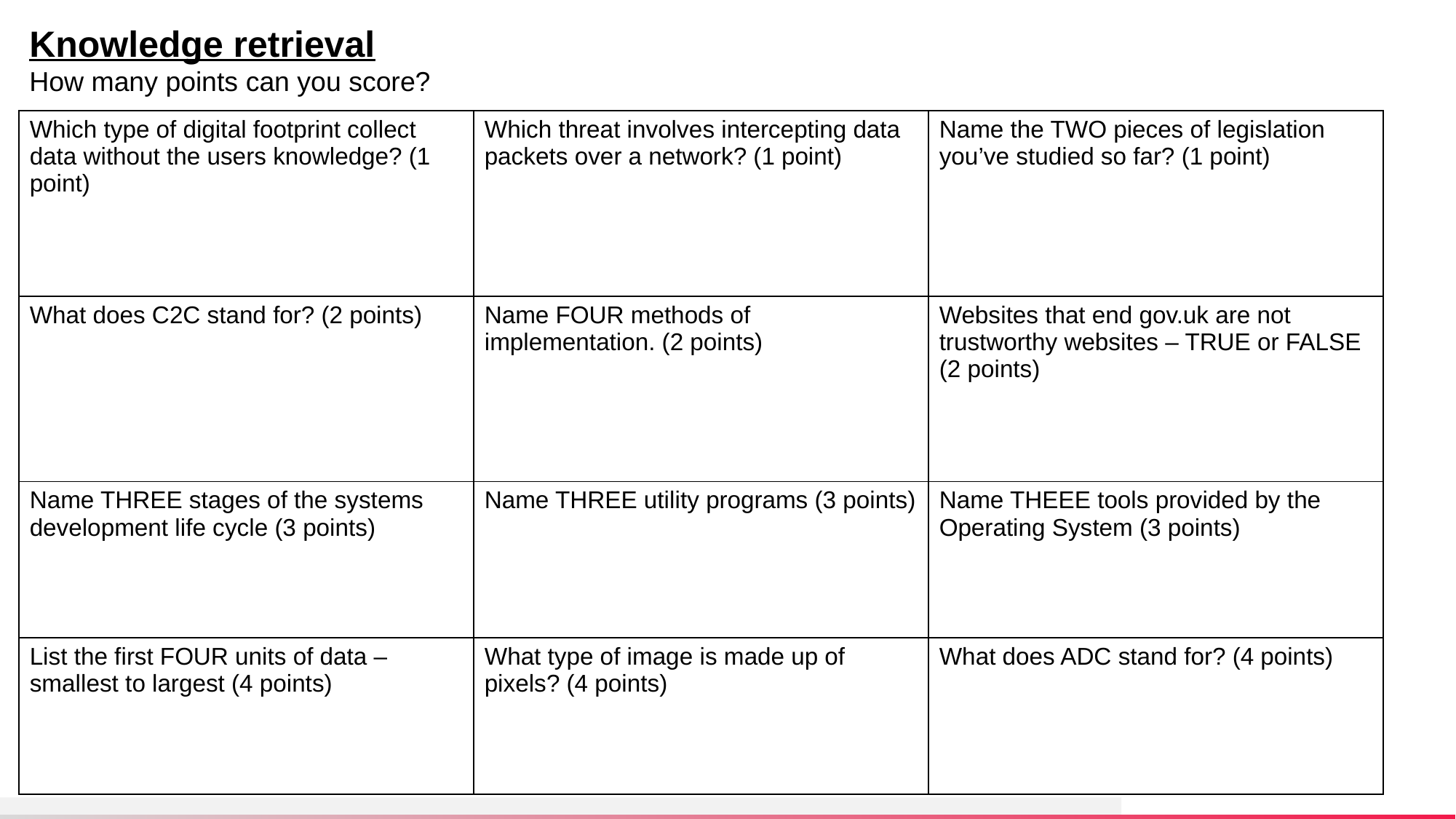

Knowledge retrieval
How many points can you score?
| Which type of digital footprint collect data without the users knowledge? (1 point) | Which threat involves intercepting data packets over a network? (1 point) | Name the TWO pieces of legislation you’ve studied so far? (1 point) |
| --- | --- | --- |
| What does C2C stand for? (2 points) | Name FOUR methods of implementation. (2 points) | Websites that end gov.uk are not trustworthy websites – TRUE or FALSE (2 points) |
| Name THREE stages of the systems development life cycle (3 points) | Name THREE utility programs (3 points) | Name THEEE tools provided by the Operating System (3 points) |
| List the first FOUR units of data – smallest to largest (4 points) | What type of image is made up of pixels? (4 points) | What does ADC stand for? (4 points) |